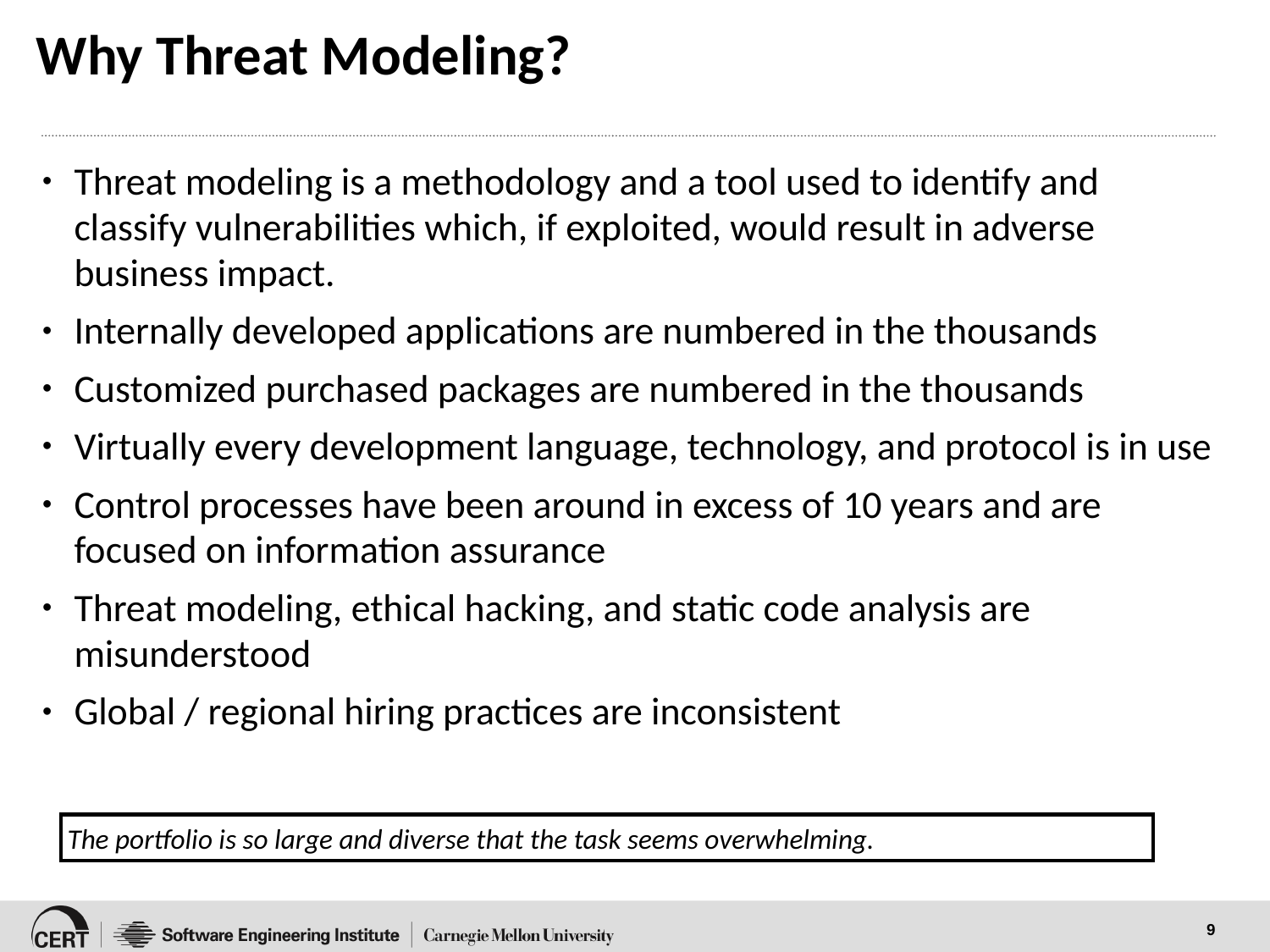

# Why Threat Modeling?
Threat modeling is a methodology and a tool used to identify and classify vulnerabilities which, if exploited, would result in adverse business impact.
Internally developed applications are numbered in the thousands
Customized purchased packages are numbered in the thousands
Virtually every development language, technology, and protocol is in use
Control processes have been around in excess of 10 years and are focused on information assurance
Threat modeling, ethical hacking, and static code analysis are misunderstood
Global / regional hiring practices are inconsistent

The portfolio is so large and diverse that the task seems overwhelming.